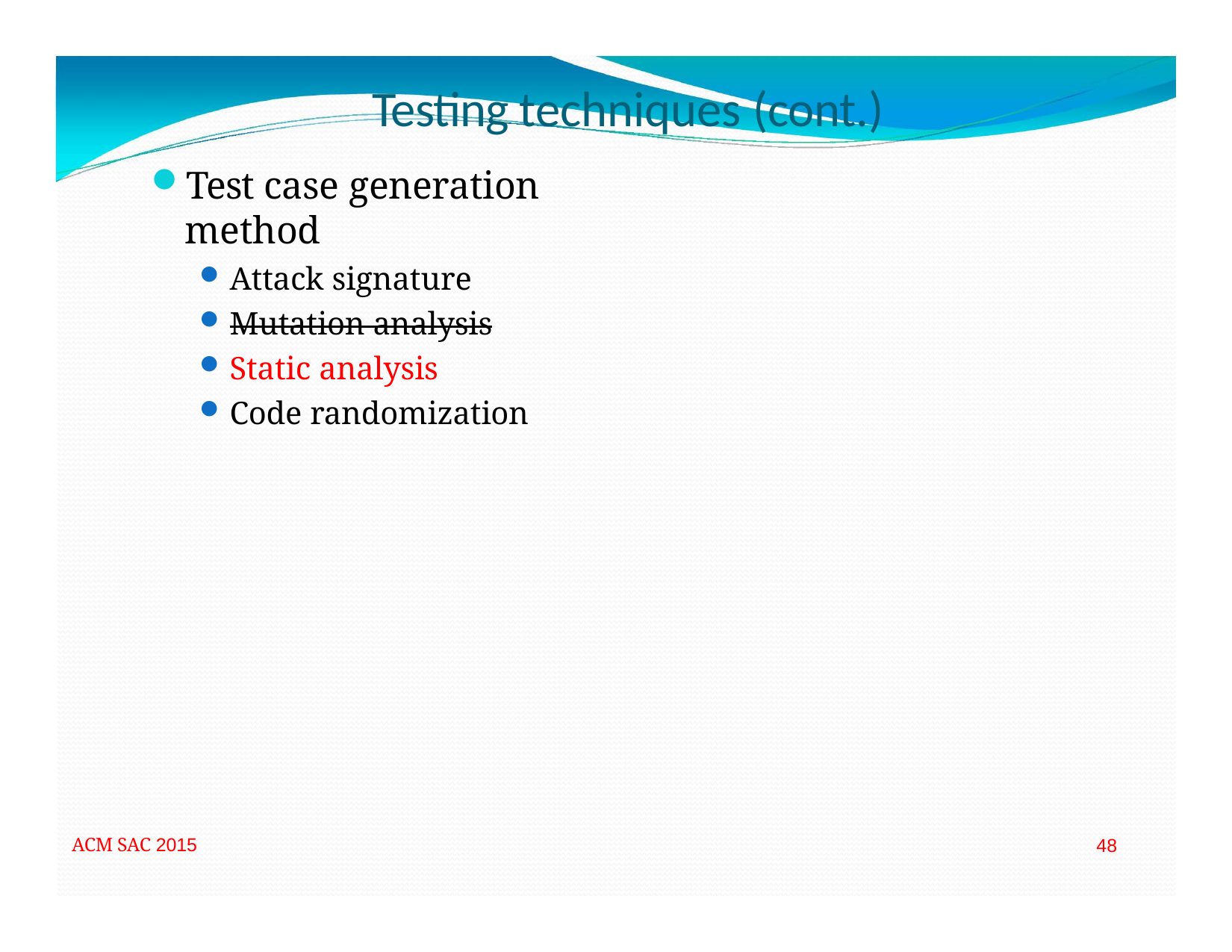

# Testing techniques (cont.)
Test case generation method
Attack signature
Mutation analysis
Static analysis
Code randomization
ACM SAC 2015
48